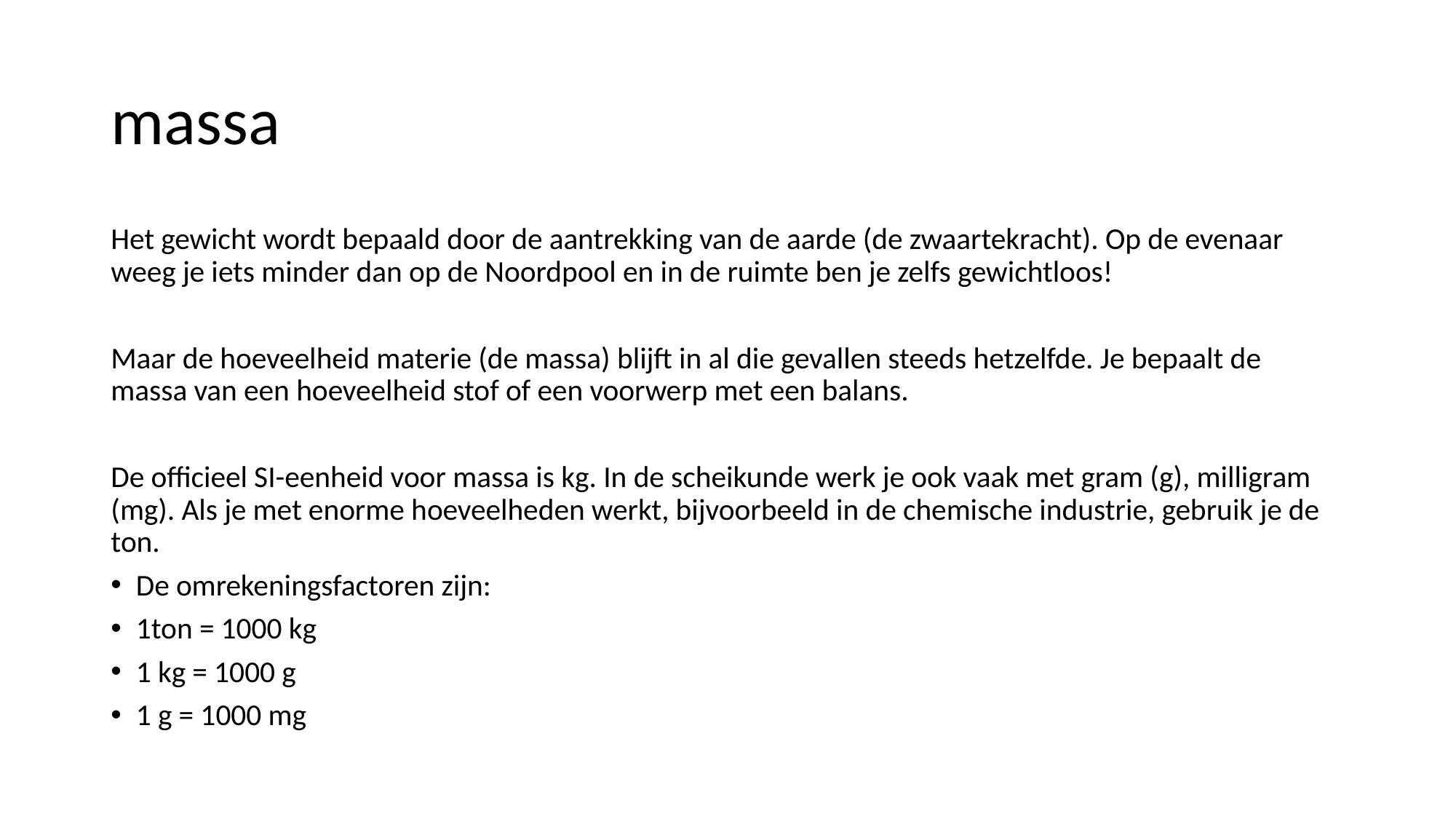

# massa
Het gewicht wordt bepaald door de aantrekking van de aarde (de zwaartekracht). Op de evenaar weeg je iets minder dan op de Noordpool en in de ruimte ben je zelfs gewichtloos!

Maar de hoeveelheid materie (de massa) blijft in al die gevallen steeds hetzelfde. Je bepaalt de massa van een hoeveelheid stof of een voorwerp met een balans.

De officieel SI-eenheid voor massa is kg. In de scheikunde werk je ook vaak met gram (g), milligram (mg). Als je met enorme hoeveelheden werkt, bijvoorbeeld in de chemische industrie, gebruik je de ton.
De omrekeningsfactoren zijn:
1ton = 1000 kg
1 kg = 1000 g
1 g = 1000 mg